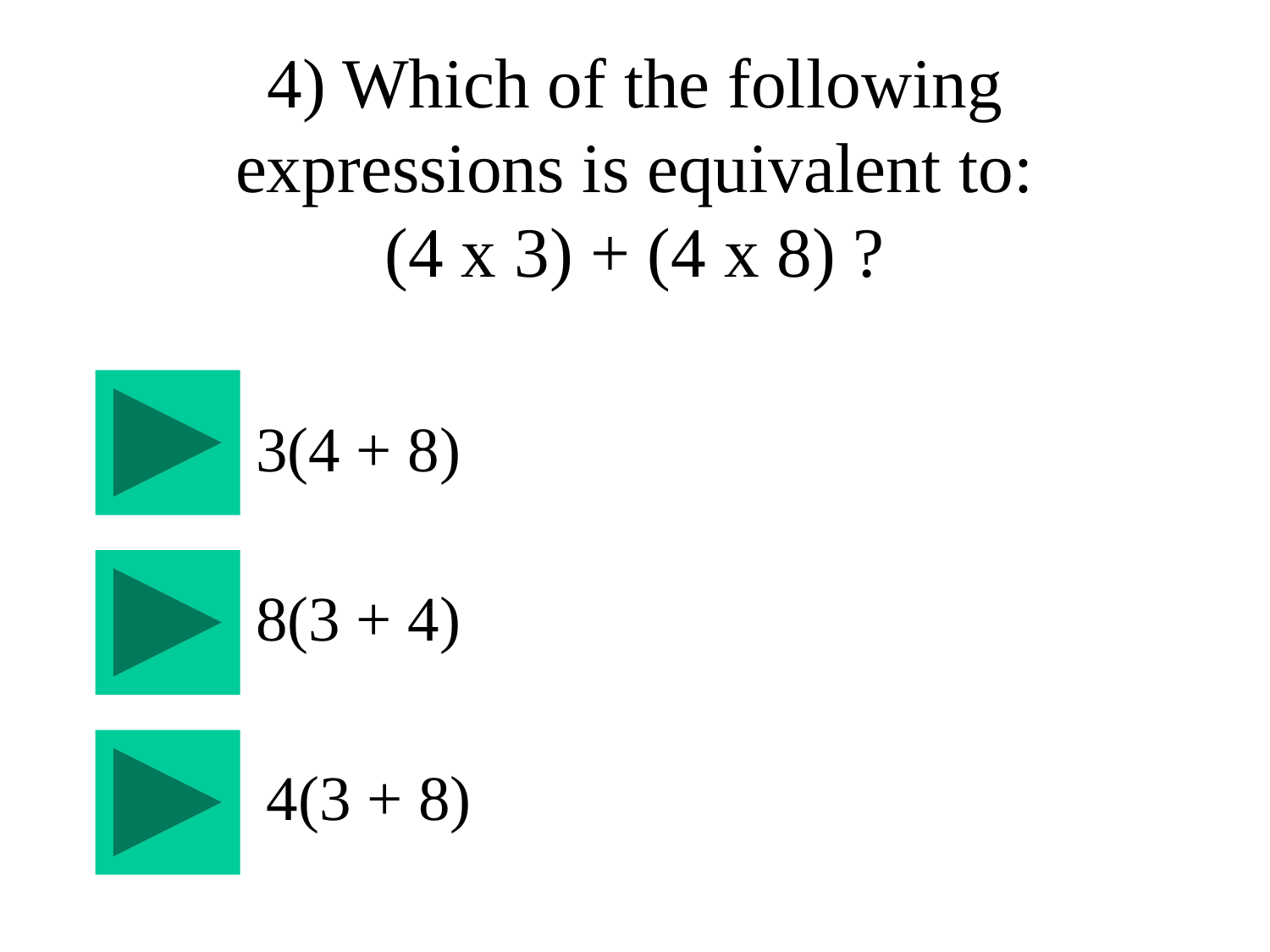

# 4) Which of the following expressions is equivalent to: (4 x 3) + (4 x 8) ?

3(4 + 8)

8(3 + 4)

4(3 + 8)